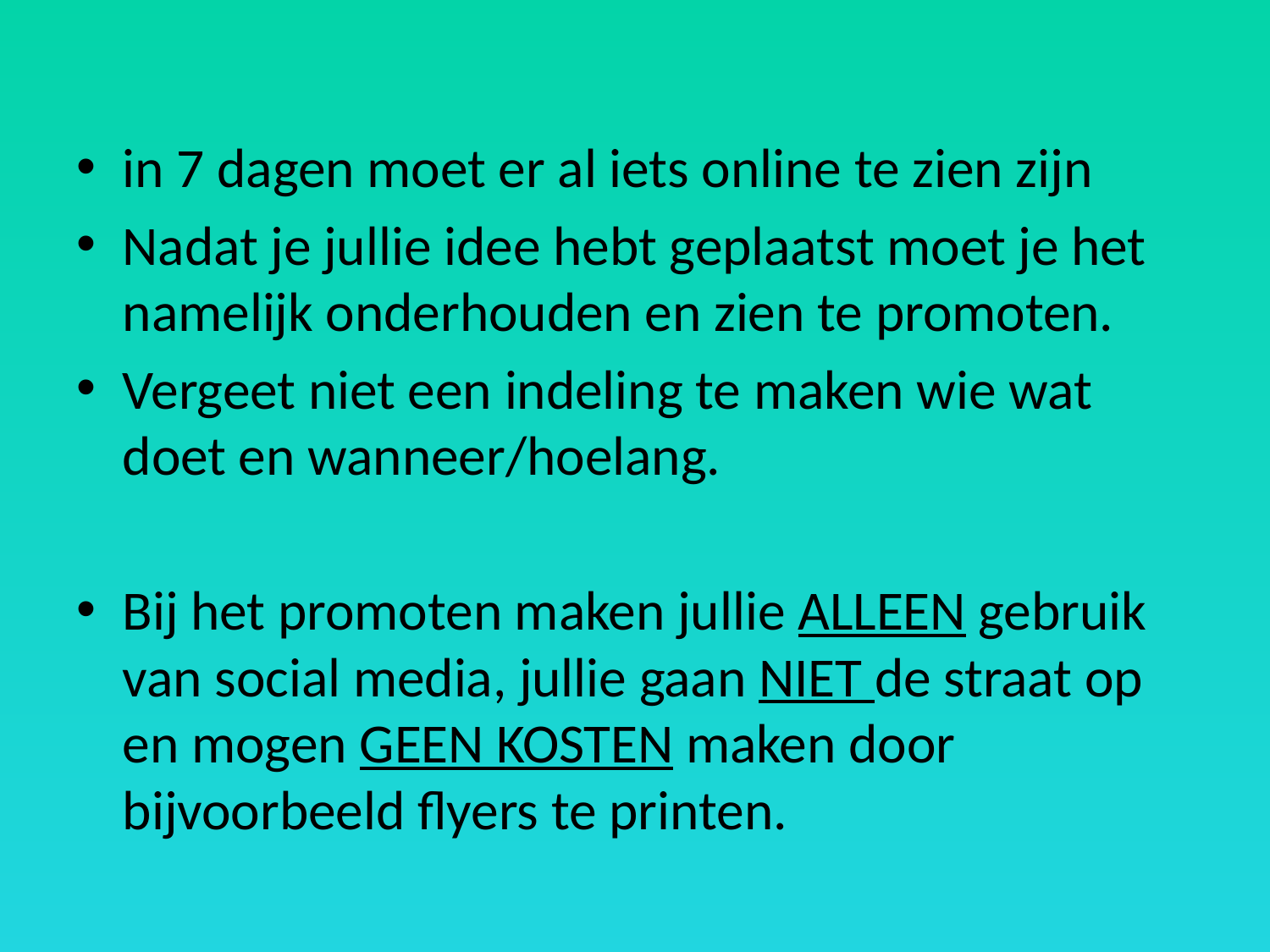

in 7 dagen moet er al iets online te zien zijn
Nadat je jullie idee hebt geplaatst moet je het namelijk onderhouden en zien te promoten.
Vergeet niet een indeling te maken wie wat doet en wanneer/hoelang.

Bij het promoten maken jullie ALLEEN gebruik van social media, jullie gaan NIET de straat op en mogen GEEN KOSTEN maken door bijvoorbeeld flyers te printen.